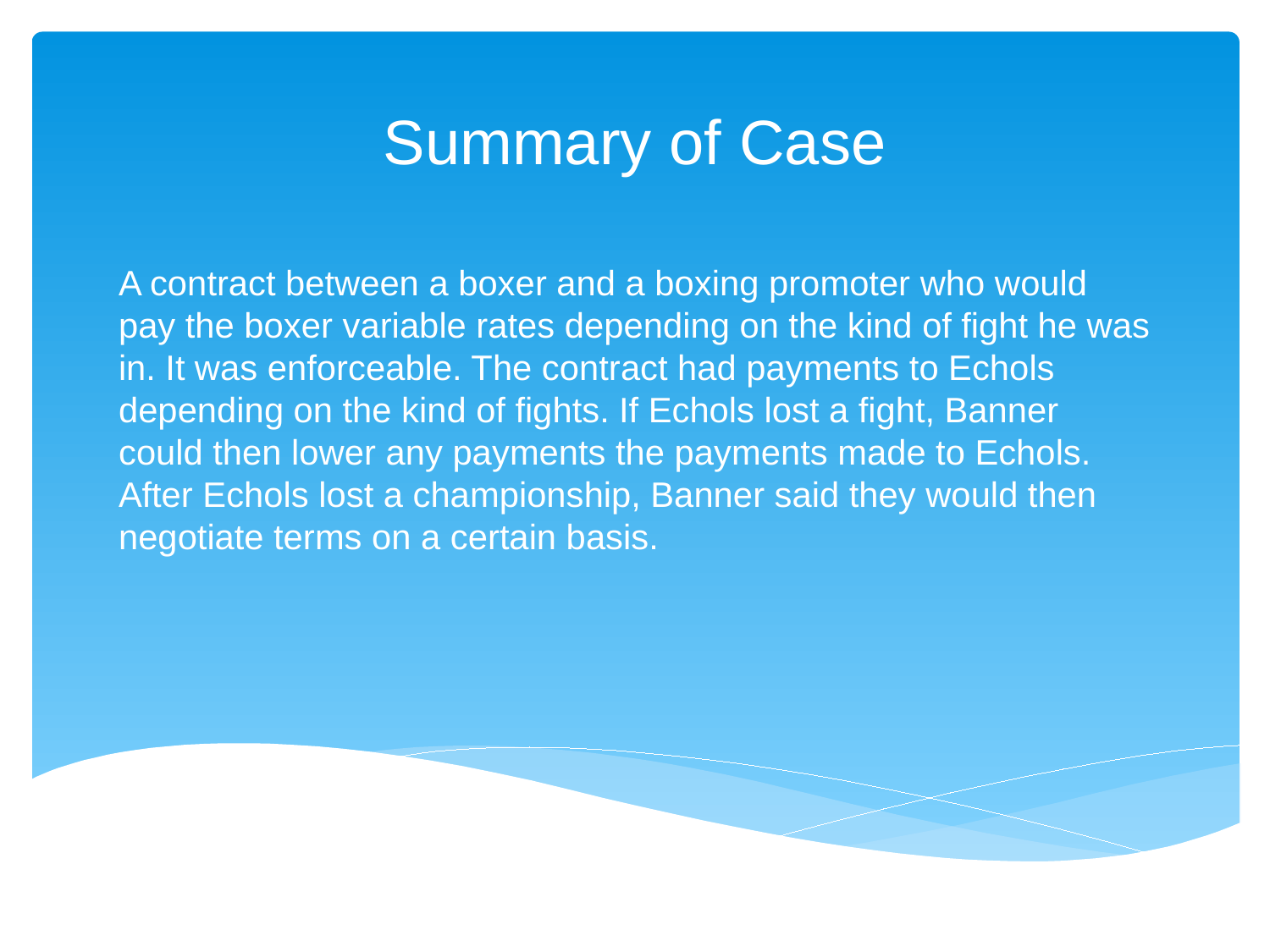

# Summary of Case
A contract between a boxer and a boxing promoter who would pay the boxer variable rates depending on the kind of fight he was in. It was enforceable. The contract had payments to Echols depending on the kind of fights. If Echols lost a fight, Banner could then lower any payments the payments made to Echols. After Echols lost a championship, Banner said they would then negotiate terms on a certain basis.